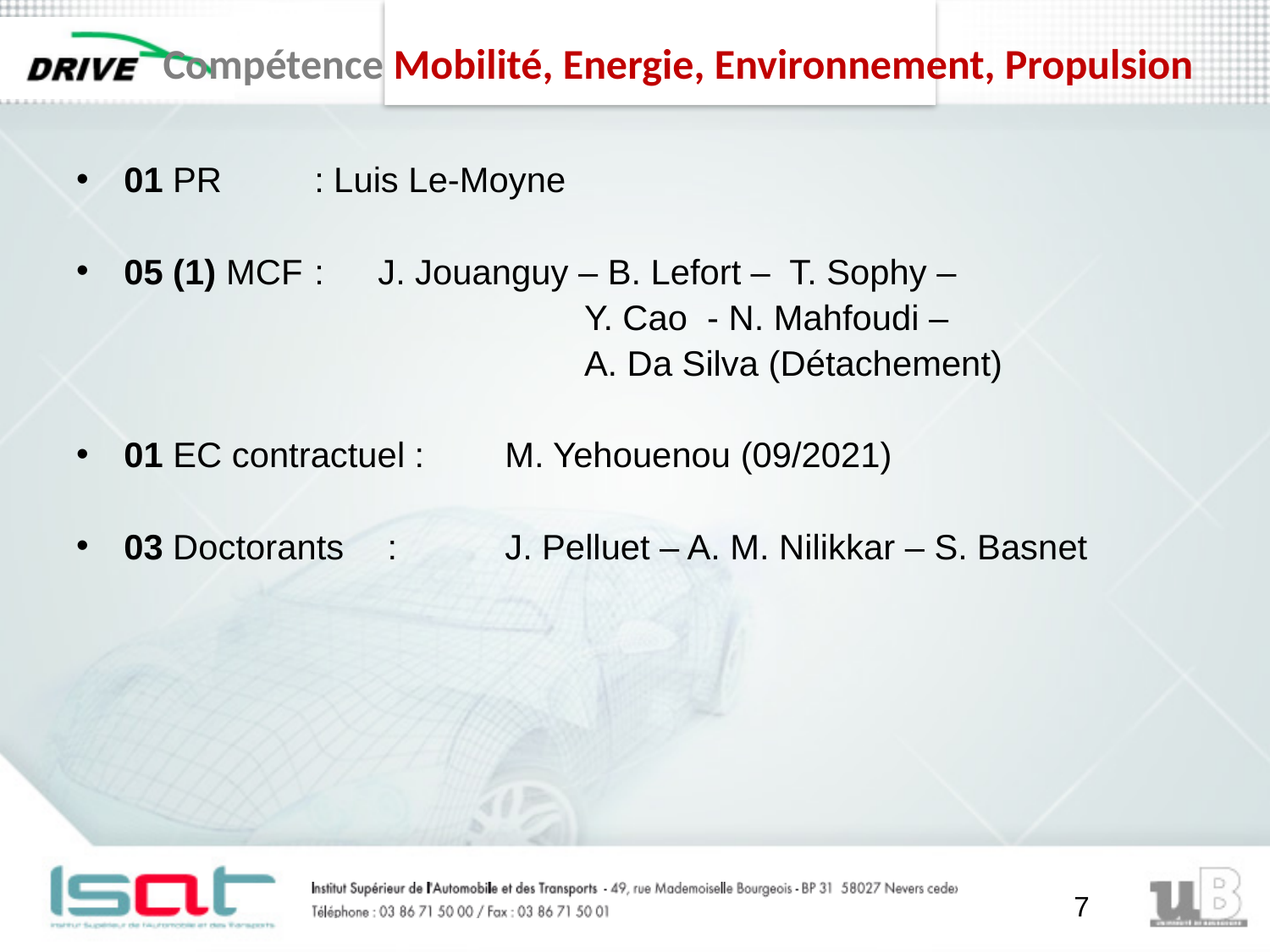

# Compétence Mobilité, Energie, Environnement, Propulsion

01 PR 	: Luis Le-Moyne

05 (1) MCF	:  	J. Jouanguy – B. Lefort –  T. Sophy –
				Y. Cao  - N. Mahfoudi –
		 		A. Da Silva (Détachement)

01 EC contractuel : 	M. Yehouenou (09/2021)

03 Doctorants	 :	J. Pelluet – A. M. Nilikkar – S. Basnet